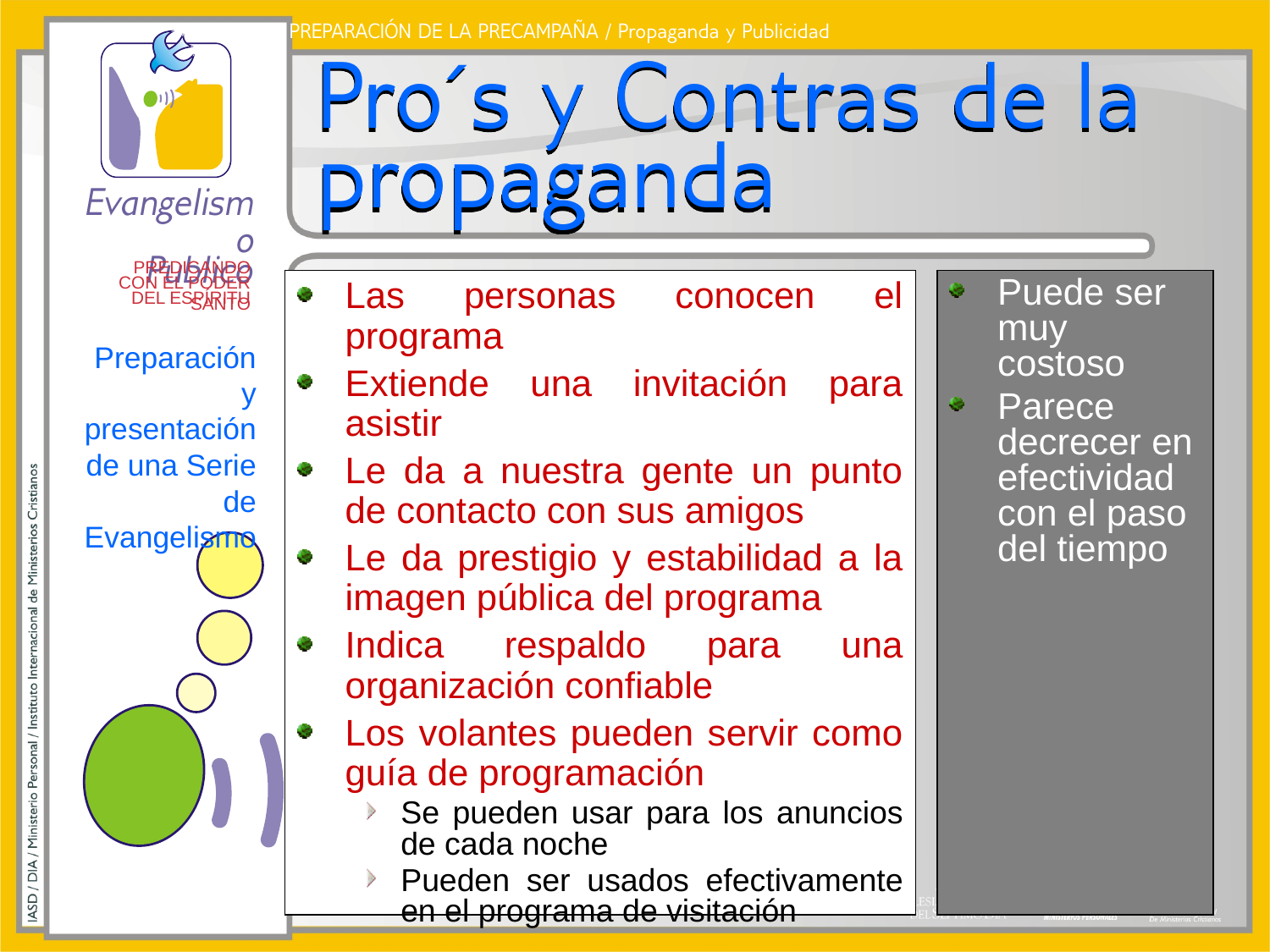

PREPARACIÓN DE LA PRECAMPAÑA / Propaganda y Publicidad
# Pro´s y Contras de la propaganda
Las personas conocen el programa
Extiende una invitación para asistir
Le da a nuestra gente un punto de contacto con sus amigos
Le da prestigio y estabilidad a la imagen pública del programa
Indica respaldo para una organización confiable
Los volantes pueden servir como guía de programación
Se pueden usar para los anuncios de cada noche
Pueden ser usados efectivamente en el programa de visitación
Puede ser muy costoso
Parece decrecer en efectividad con el paso del tiempo